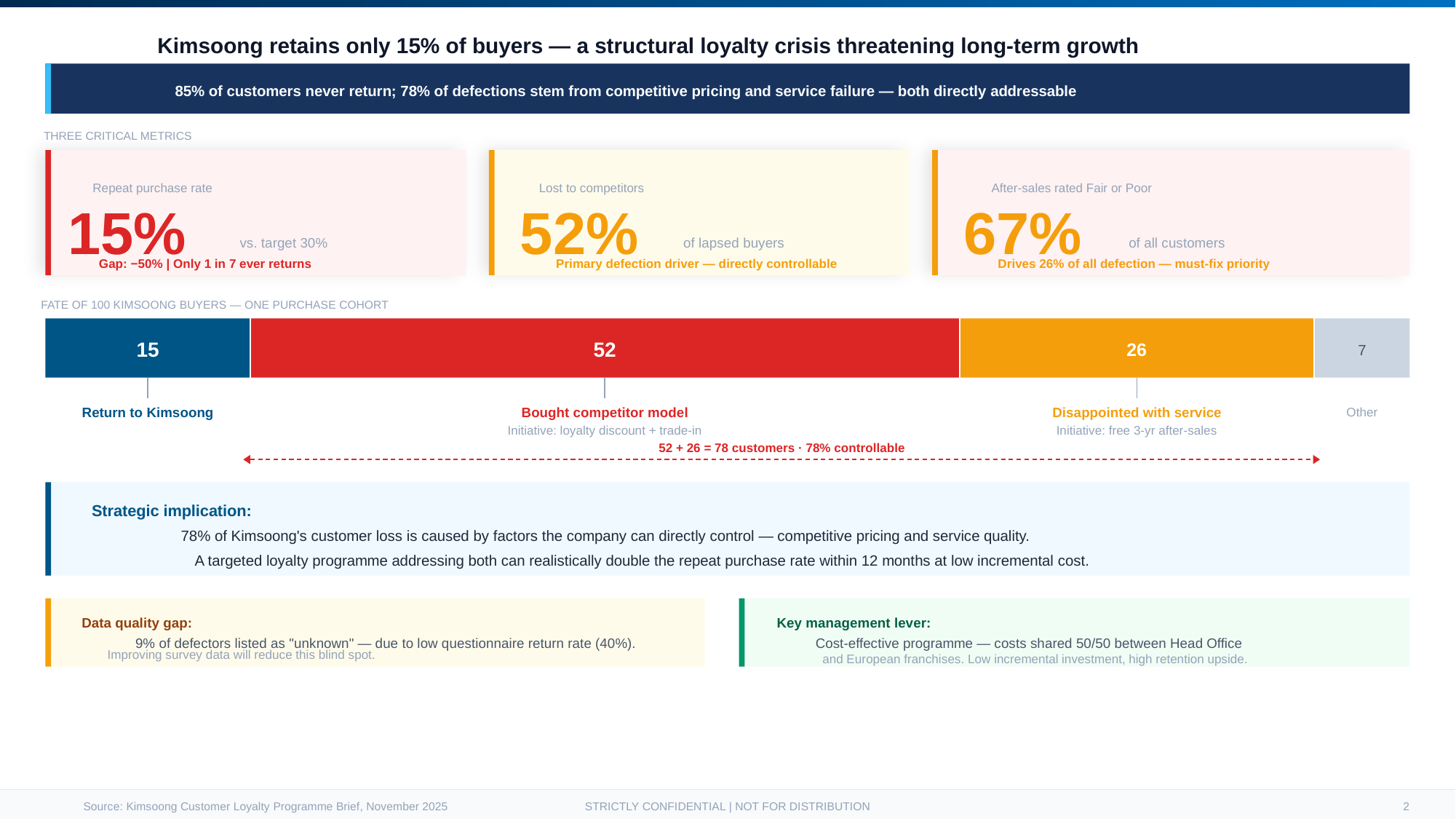

Kimsoong retains only 15% of buyers — a structural loyalty crisis threatening long-term growth

85% of customers never return; 78% of defections stem from competitive pricing and service failure — both directly addressable
THREE CRITICAL METRICS

Repeat purchase rate
Lost to competitors
After-sales rated Fair or Poor
15%
52%
67%
vs. target 30%
of lapsed buyers
of all customers
Gap: −50% | Only 1 in 7 ever returns
Primary defection driver — directly controllable
Drives 26% of all defection — must-fix priority
FATE OF 100 KIMSOONG BUYERS — ONE PURCHASE COHORT

15
52
26
7

Return to Kimsoong
Bought competitor model
Disappointed with service
Other
Initiative: loyalty discount + trade-in
Initiative: free 3-yr after-sales
52 + 26 = 78 customers · 78% controllable

Strategic implication:
78% of Kimsoong's customer loss is caused by factors the company can directly control — competitive pricing and service quality.
A targeted loyalty programme addressing both can realistically double the repeat purchase rate within 12 months at low incremental cost.

Data quality gap:
Key management lever:
9% of defectors listed as "unknown" — due to low questionnaire return rate (40%).
Cost-effective programme — costs shared 50/50 between Head Office
Improving survey data will reduce this blind spot.
and European franchises. Low incremental investment, high retention upside.

Source: Kimsoong Customer Loyalty Programme Brief, November 2025
STRICTLY CONFIDENTIAL | NOT FOR DISTRIBUTION
2